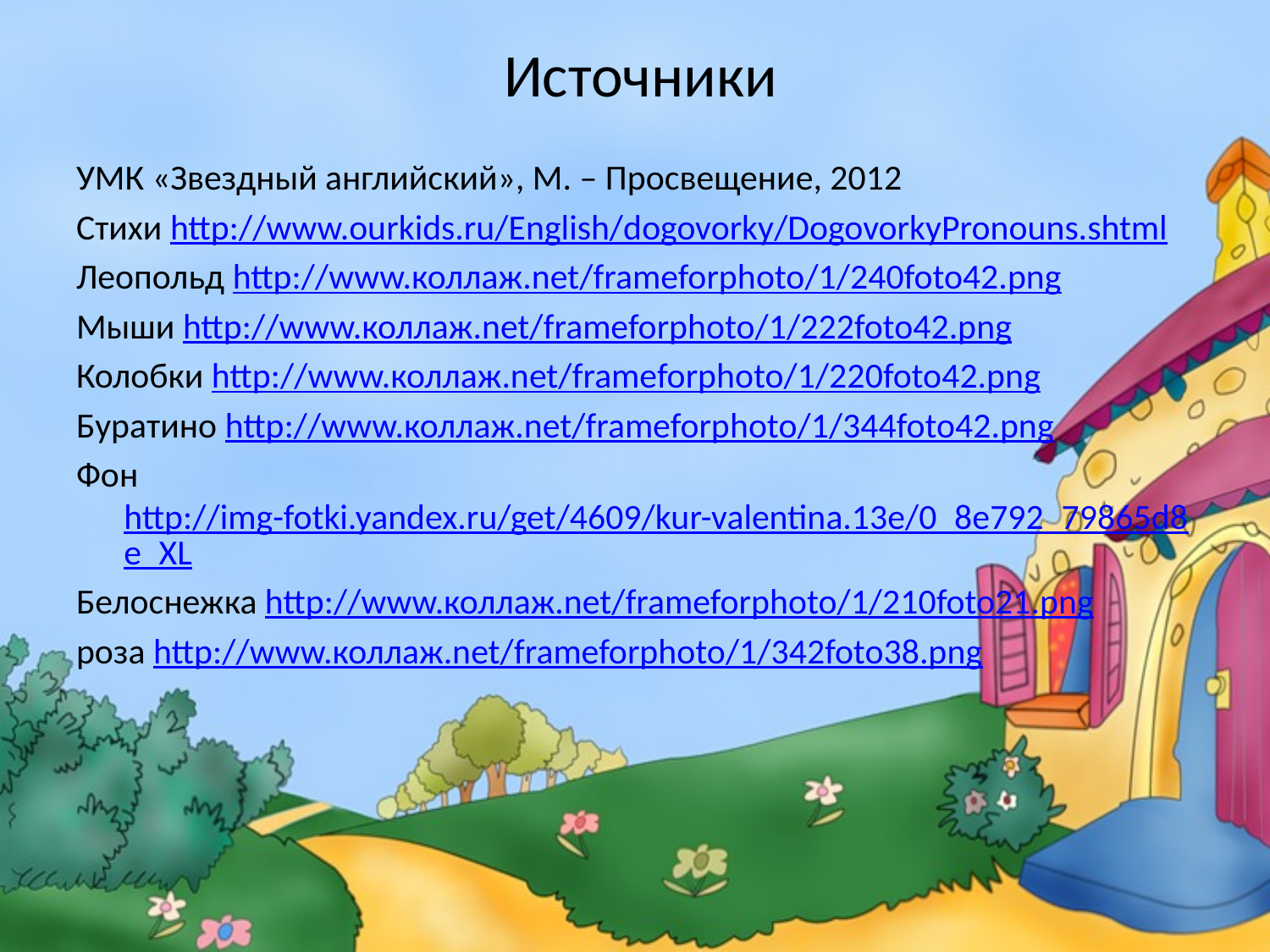

# Источники
УМК «Звездный английский», М. – Просвещение, 2012
Стихи http://www.ourkids.ru/English/dogovorky/DogovorkyPronouns.shtml
Леопольд http://www.коллаж.net/frameforphoto/1/240foto42.png
Мыши http://www.коллаж.net/frameforphoto/1/222foto42.png
Колобки http://www.коллаж.net/frameforphoto/1/220foto42.png
Буратино http://www.коллаж.net/frameforphoto/1/344foto42.png
Фон http://img-fotki.yandex.ru/get/4609/kur-valentina.13e/0_8e792_79865d8e_XL
Белоснежка http://www.коллаж.net/frameforphoto/1/210foto21.png
роза http://www.коллаж.net/frameforphoto/1/342foto38.png